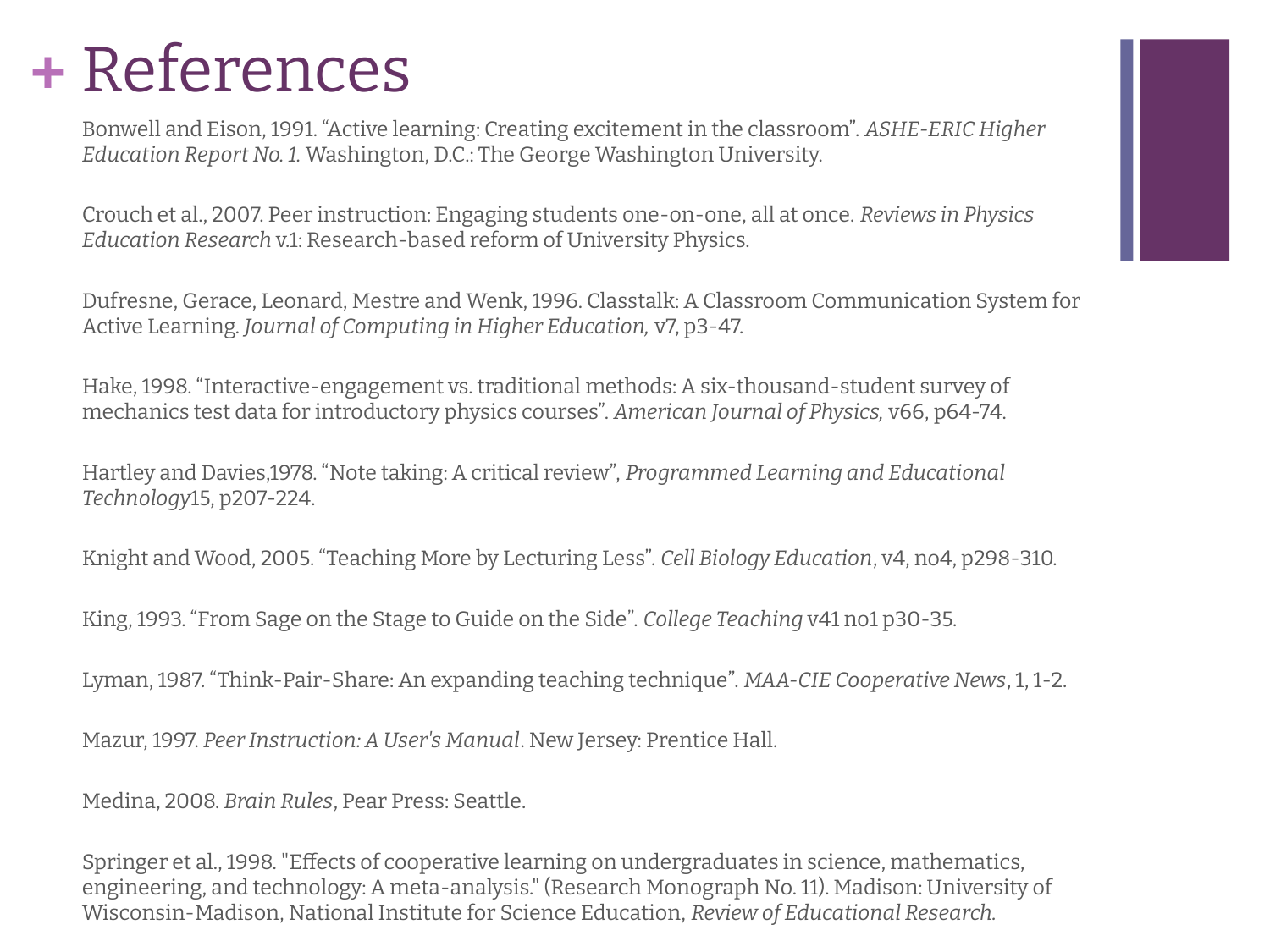

# References
Bonwell and Eison, 1991. “Active learning: Creating excitement in the classroom”. ASHE-ERIC Higher Education Report No. 1. Washington, D.C.: The George Washington University.
Crouch et al., 2007. Peer instruction: Engaging students one-on-one, all at once. Reviews in Physics Education Research v.1: Research-based reform of University Physics.
Dufresne, Gerace, Leonard, Mestre and Wenk, 1996. Classtalk: A Classroom Communication System for Active Learning. Journal of Computing in Higher Education, v7, p3-47.
Hake, 1998. “Interactive-engagement vs. traditional methods: A six-thousand-student survey of mechanics test data for introductory physics courses”. American Journal of Physics, v66, p64-74.
Hartley and Davies,1978. “Note taking: A critical review”, Programmed Learning and Educational Technology15, p207-224.
Knight and Wood, 2005. “Teaching More by Lecturing Less”. Cell Biology Education, v4, no4, p298-310.
King, 1993. “From Sage on the Stage to Guide on the Side”. College Teaching v41 no1 p30-35.
Lyman, 1987. “Think-Pair-Share: An expanding teaching technique”. MAA-CIE Cooperative News, 1, 1-2.
Mazur, 1997. Peer Instruction: A User's Manual. New Jersey: Prentice Hall.
Medina, 2008. Brain Rules, Pear Press: Seattle.
Springer et al., 1998. "Effects of cooperative learning on undergraduates in science, mathematics, engineering, and technology: A meta-analysis." (Research Monograph No. 11). Madison: University of Wisconsin-Madison, National Institute for Science Education, Review of Educational Research.